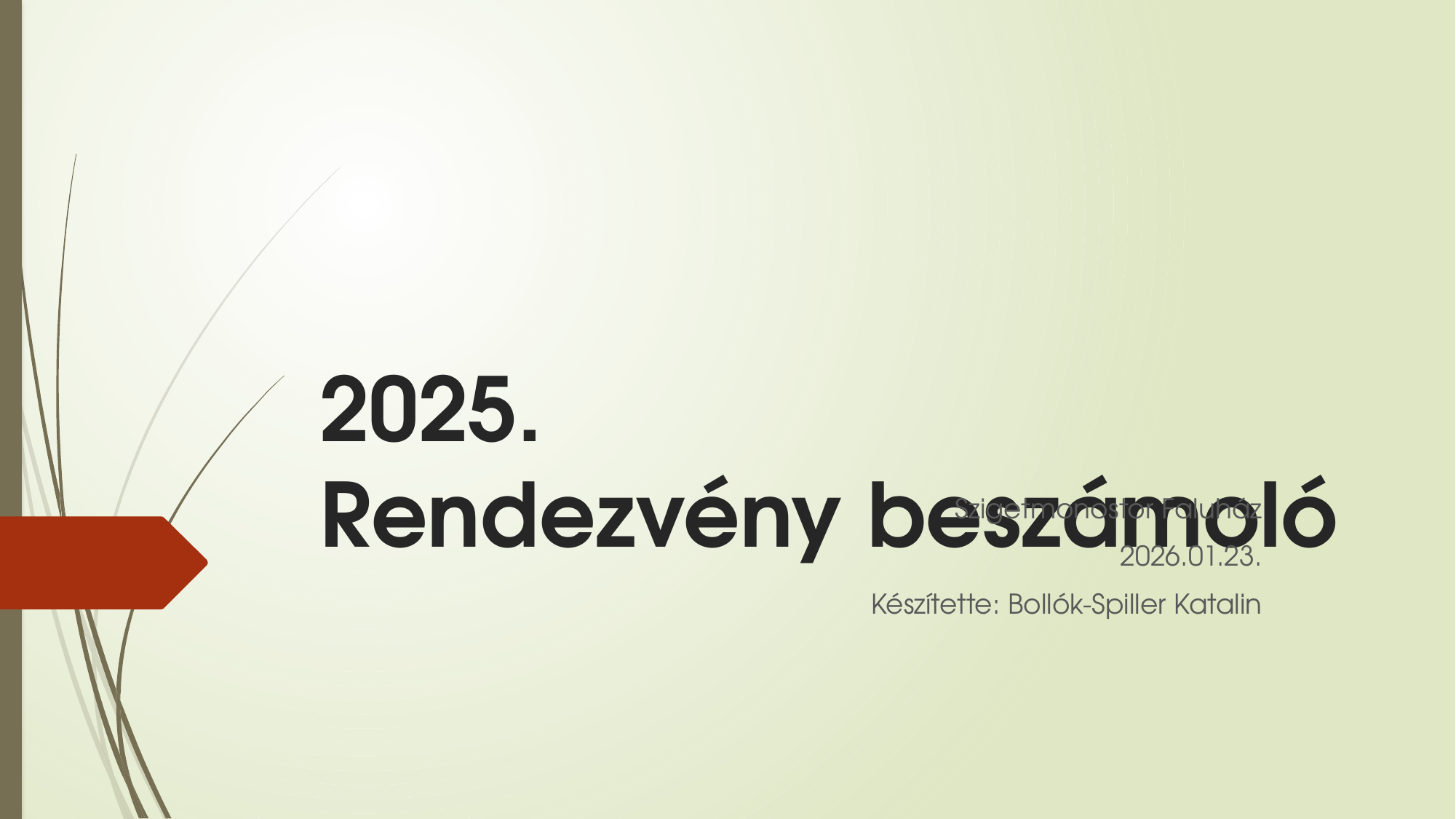

# 2025. Rendezvény beszámoló
Szigetmonostor Faluház
2026.01.23.
Készítette: Bollók-Spiller Katalin